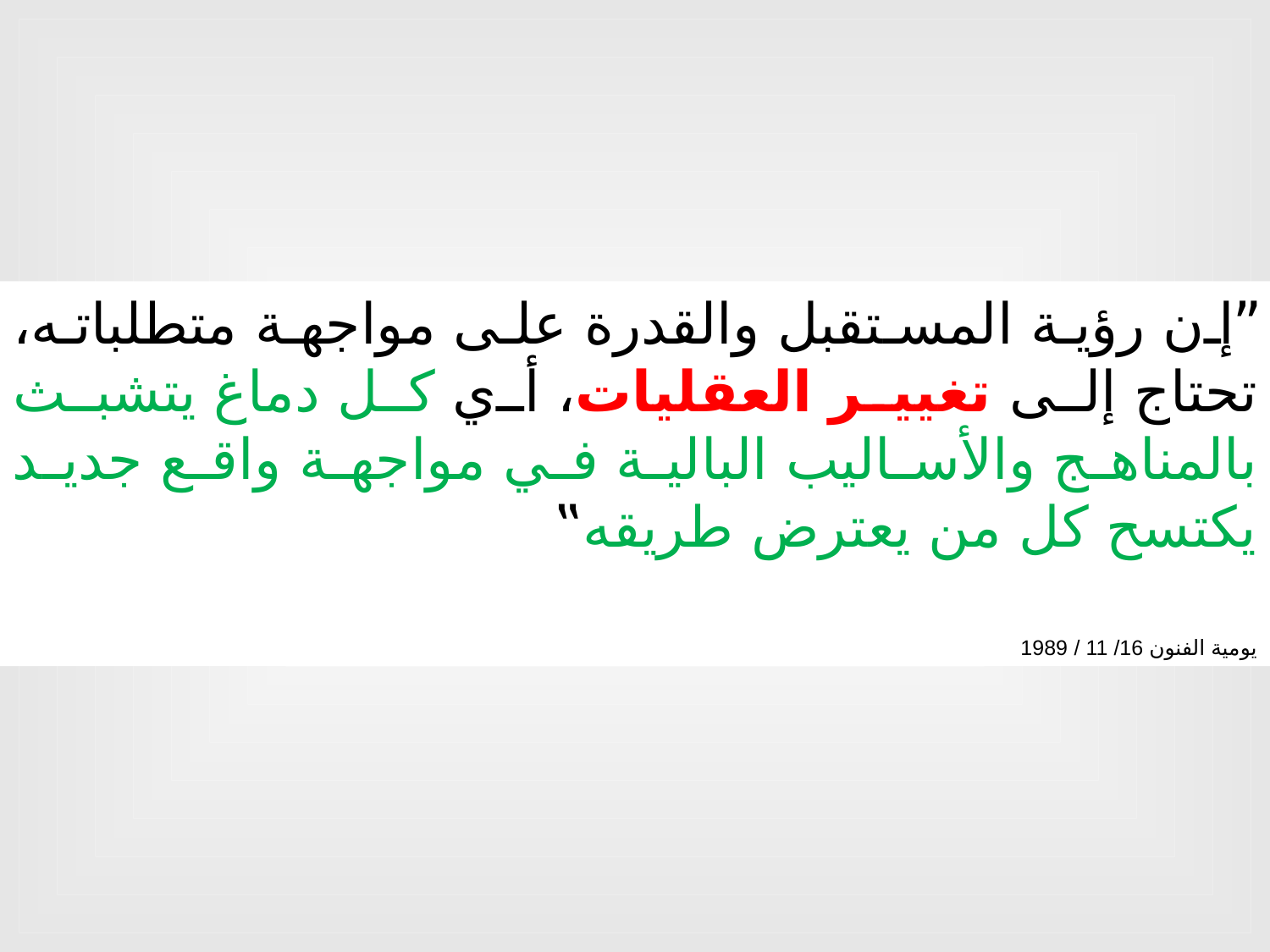

”إن رؤية المستقبل والقدرة على مواجهة متطلباته، تحتاج إلى تغيير العقليات، أي كل دماغ يتشبث بالمناهج والأساليب البالية في مواجهة واقع جديد يكتسح كل من يعترض طريقه“

يومية الفنون 16/ 11 / 1989